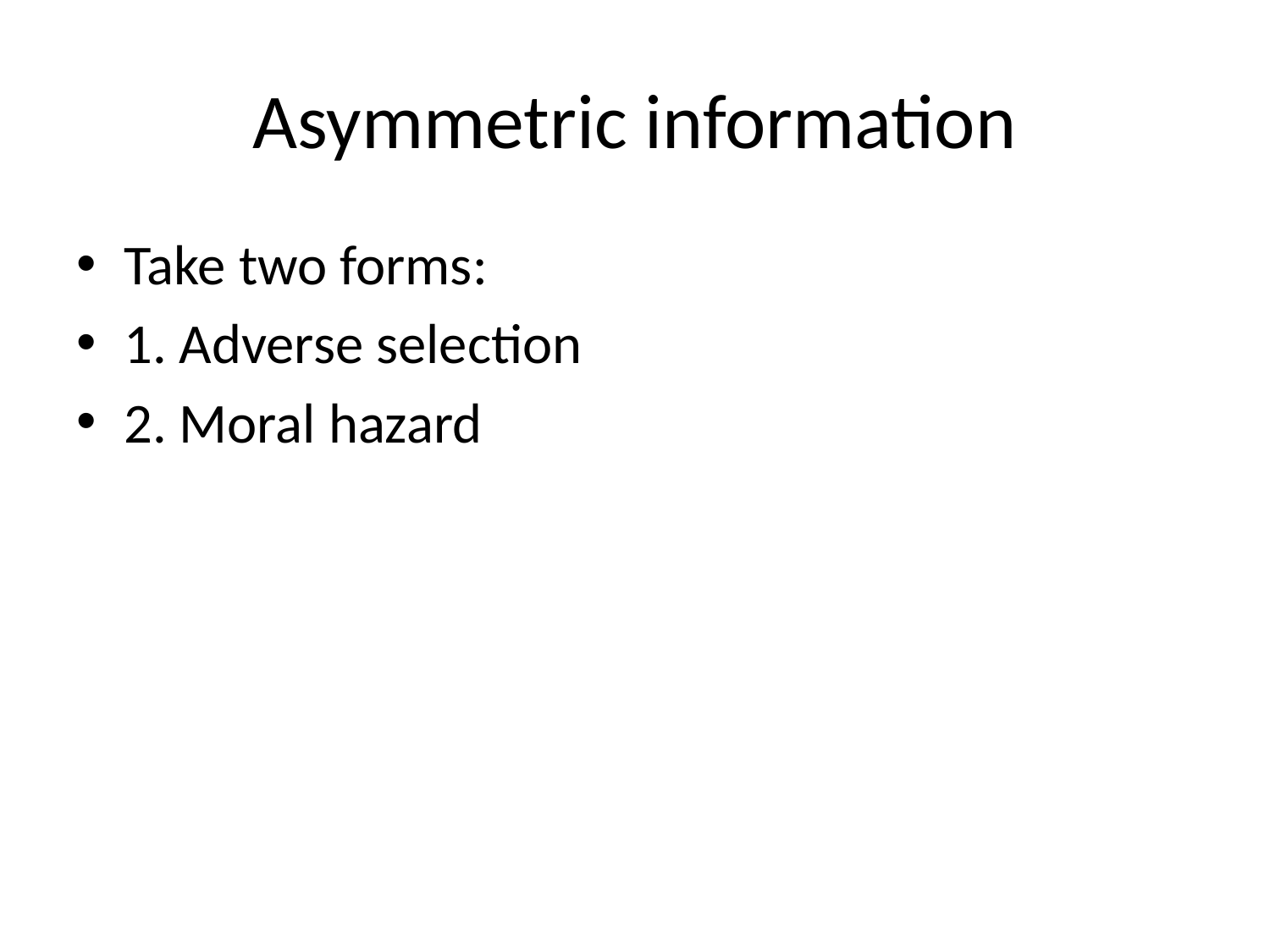

# Asymmetric information
Take two forms:
1. Adverse selection
2. Moral hazard